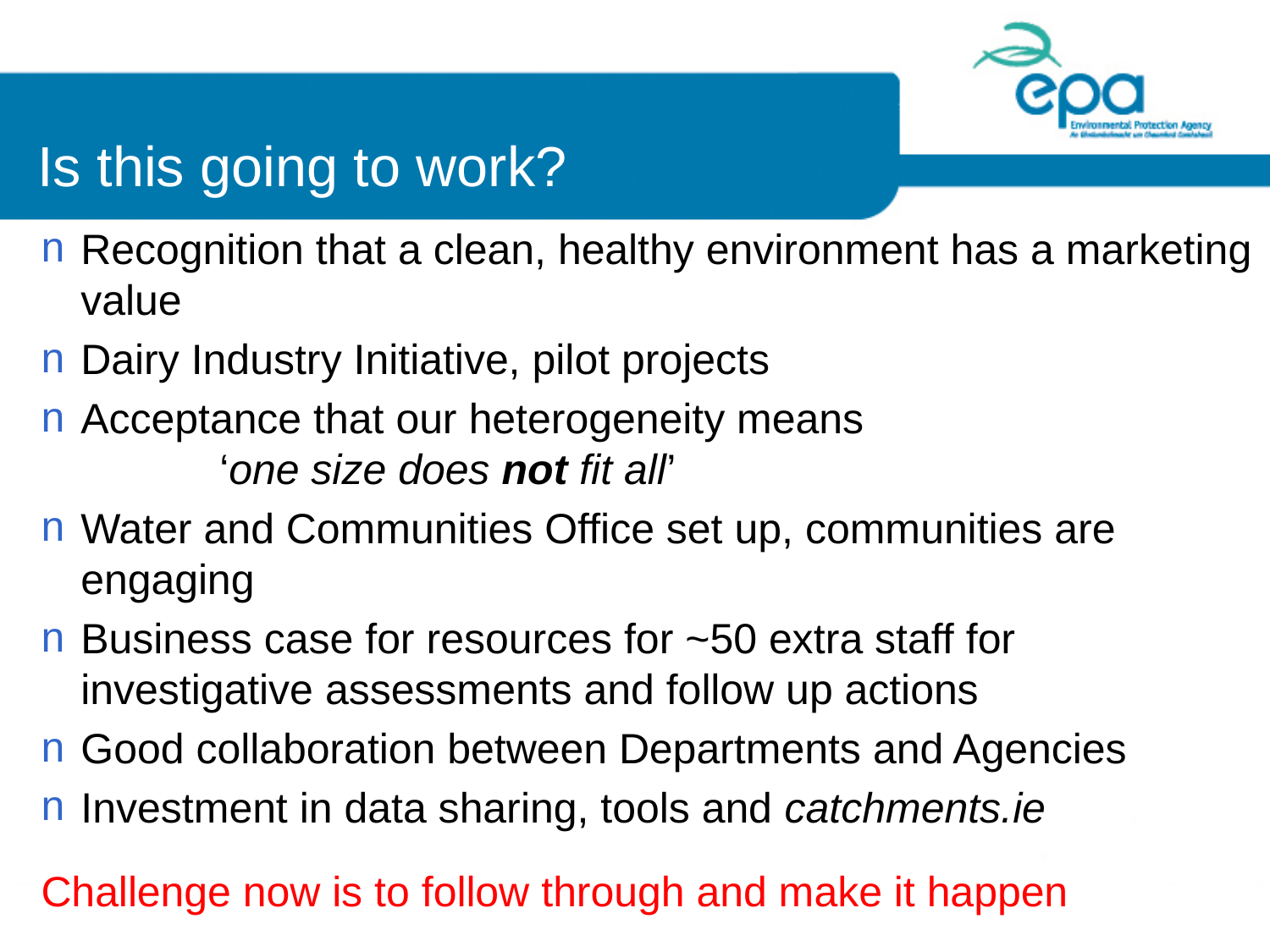

# Is this going to work?
Recognition that a clean, healthy environment has a marketing value
Dairy Industry Initiative, pilot projects
Acceptance that our heterogeneity means
	 ‘one size does not fit all’
Water and Communities Office set up, communities are engaging
Business case for resources for ~50 extra staff for investigative assessments and follow up actions
Good collaboration between Departments and Agencies
Investment in data sharing, tools and catchments.ie

Challenge now is to follow through and make it happen